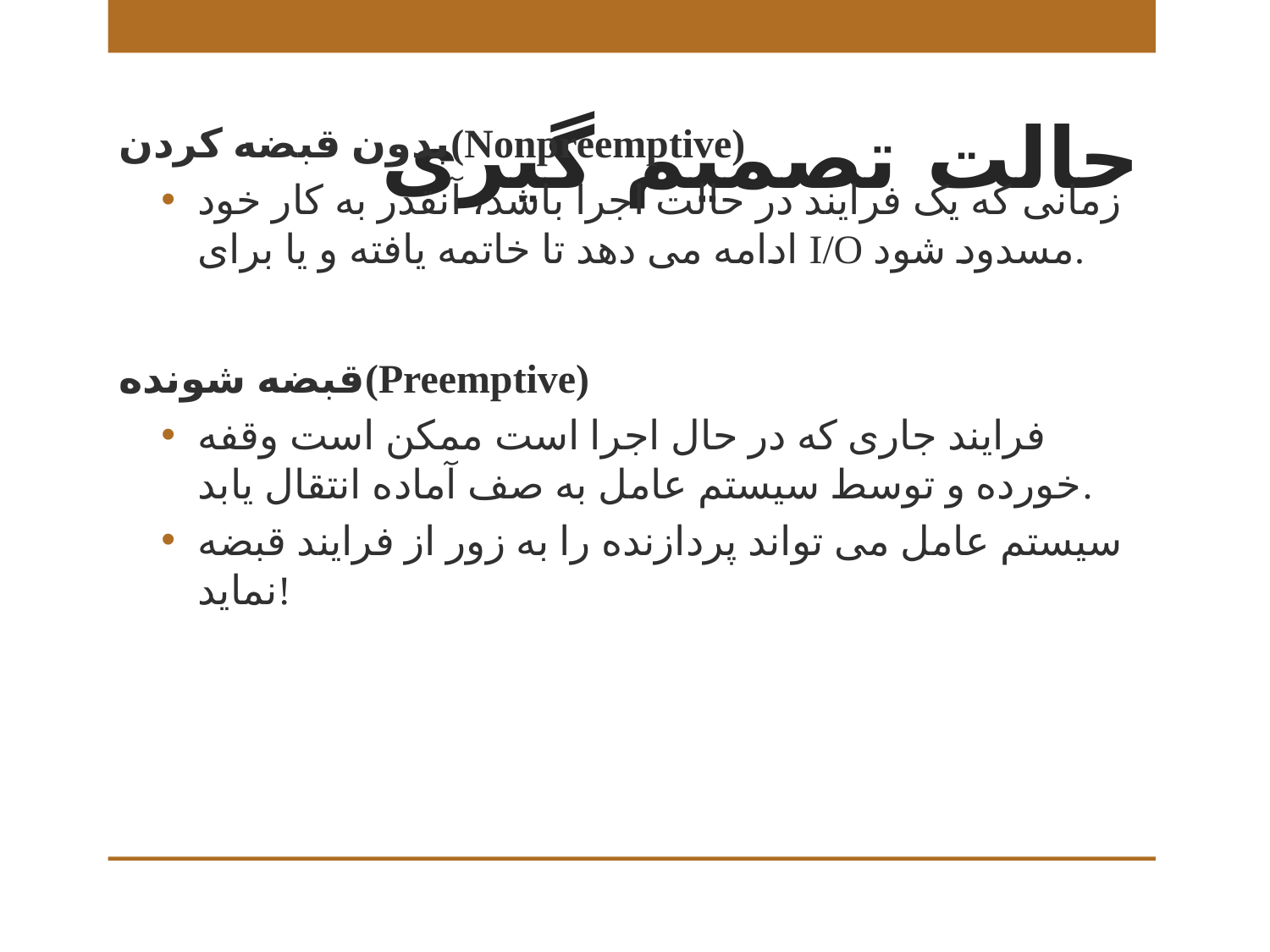

# حالت تصمیم گیری
بدون قبضه کردن(Nonpreemptive)
زمانی که یک فرایند در حالت اجرا باشد، آنقدر به کار خود ادامه می دهد تا خاتمه یافته و یا برای I/O مسدود شود.

قبضه شونده(Preemptive)
فرایند جاری که در حال اجرا است ممکن است وقفه خورده و توسط سیستم عامل به صف آماده انتقال یابد.
سیستم عامل می تواند پردازنده را به زور از فرایند قبضه نماید!